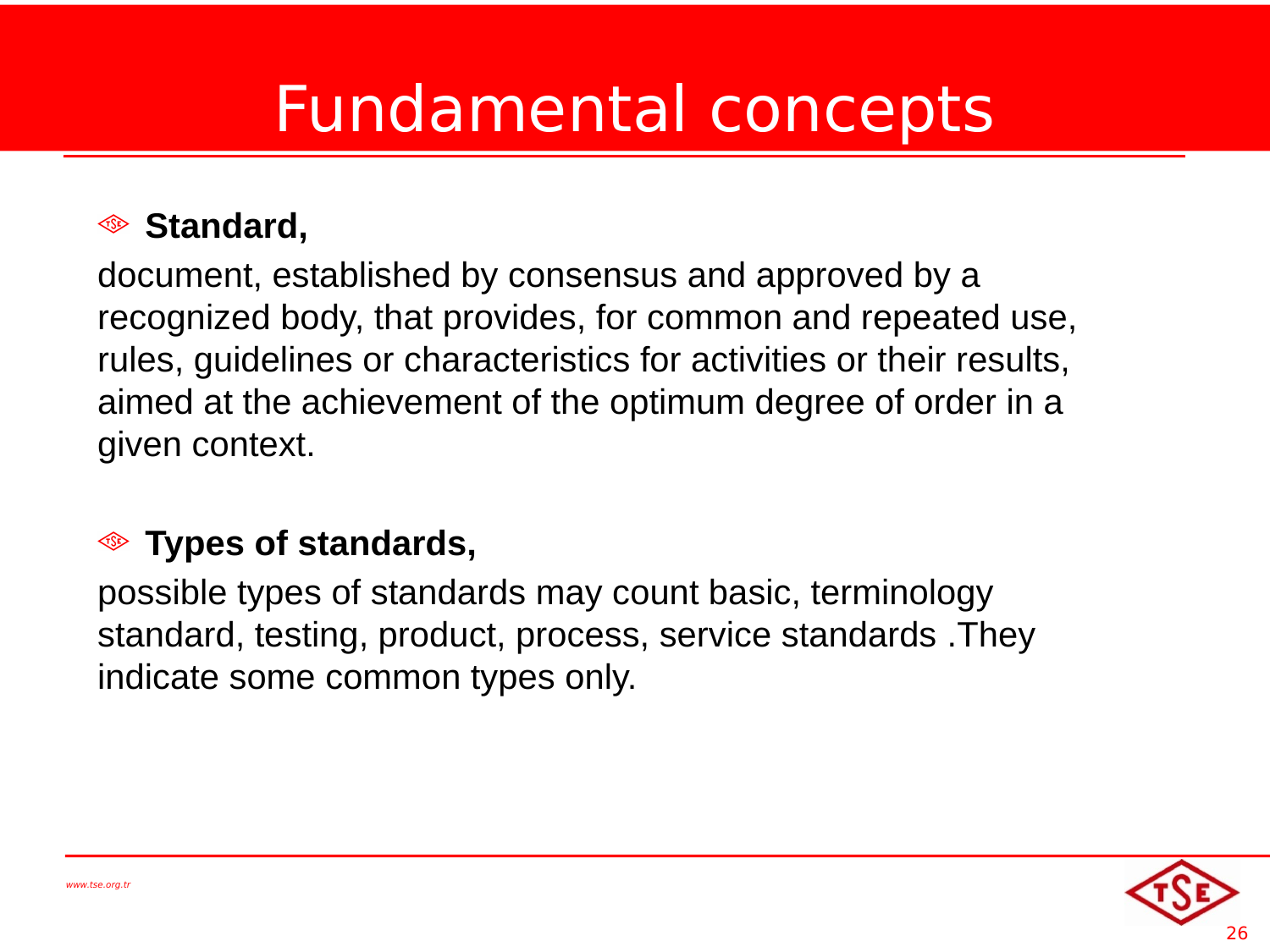

# Fundamental concepts
Standard,
document, established by consensus and approved by a recognized body, that provides, for common and repeated use, rules, guidelines or characteristics for activities or their results, aimed at the achievement of the optimum degree of order in a given context.

Types of standards,
possible types of standards may count basic, terminology standard, testing, product, process, service standards .They indicate some common types only.

www.tse.org.tr
26